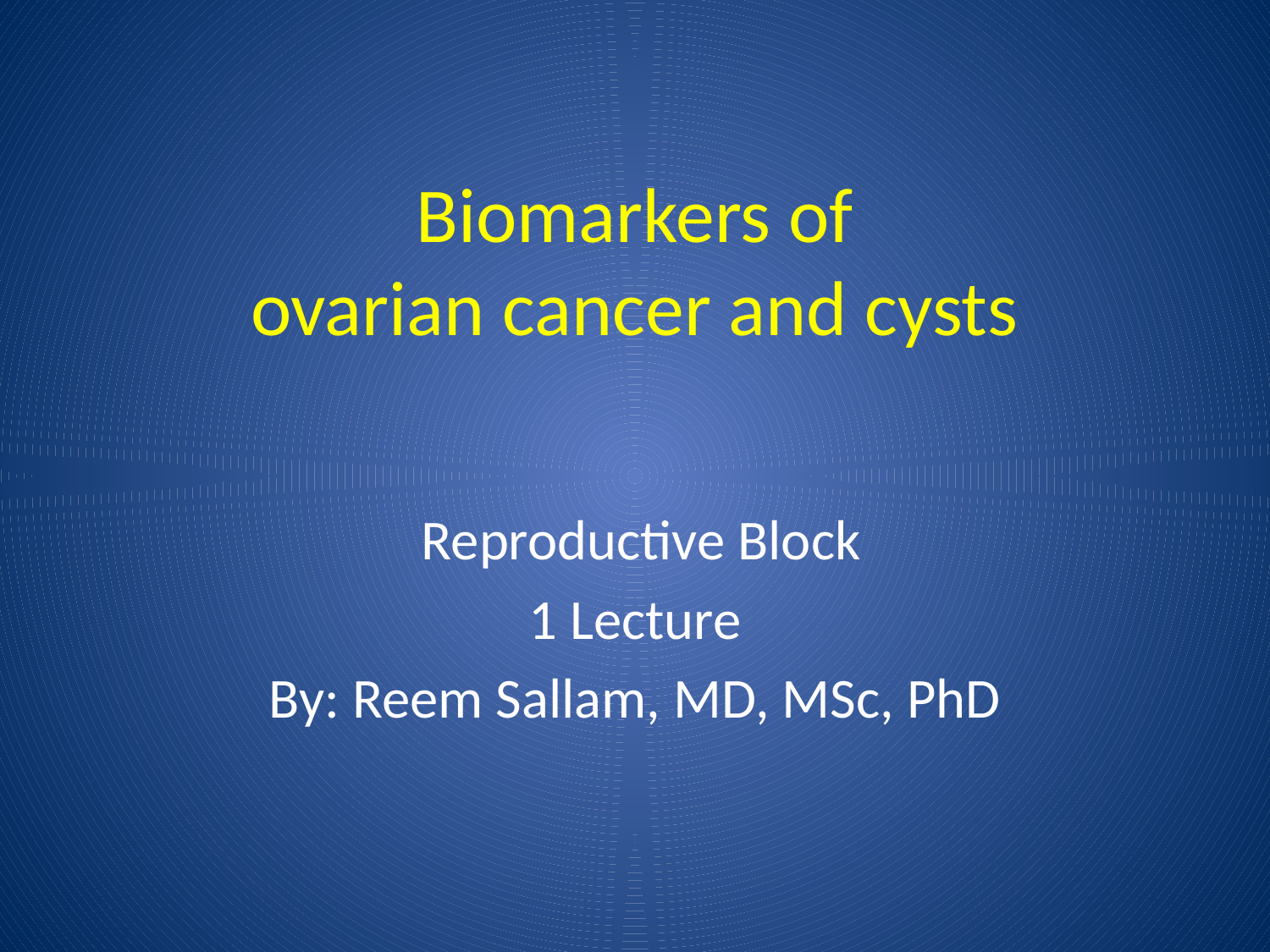

# Biomarkers of ovarian cancer and cysts
 Reproductive Block
1 Lecture
By: Reem Sallam, MD, MSc, PhD